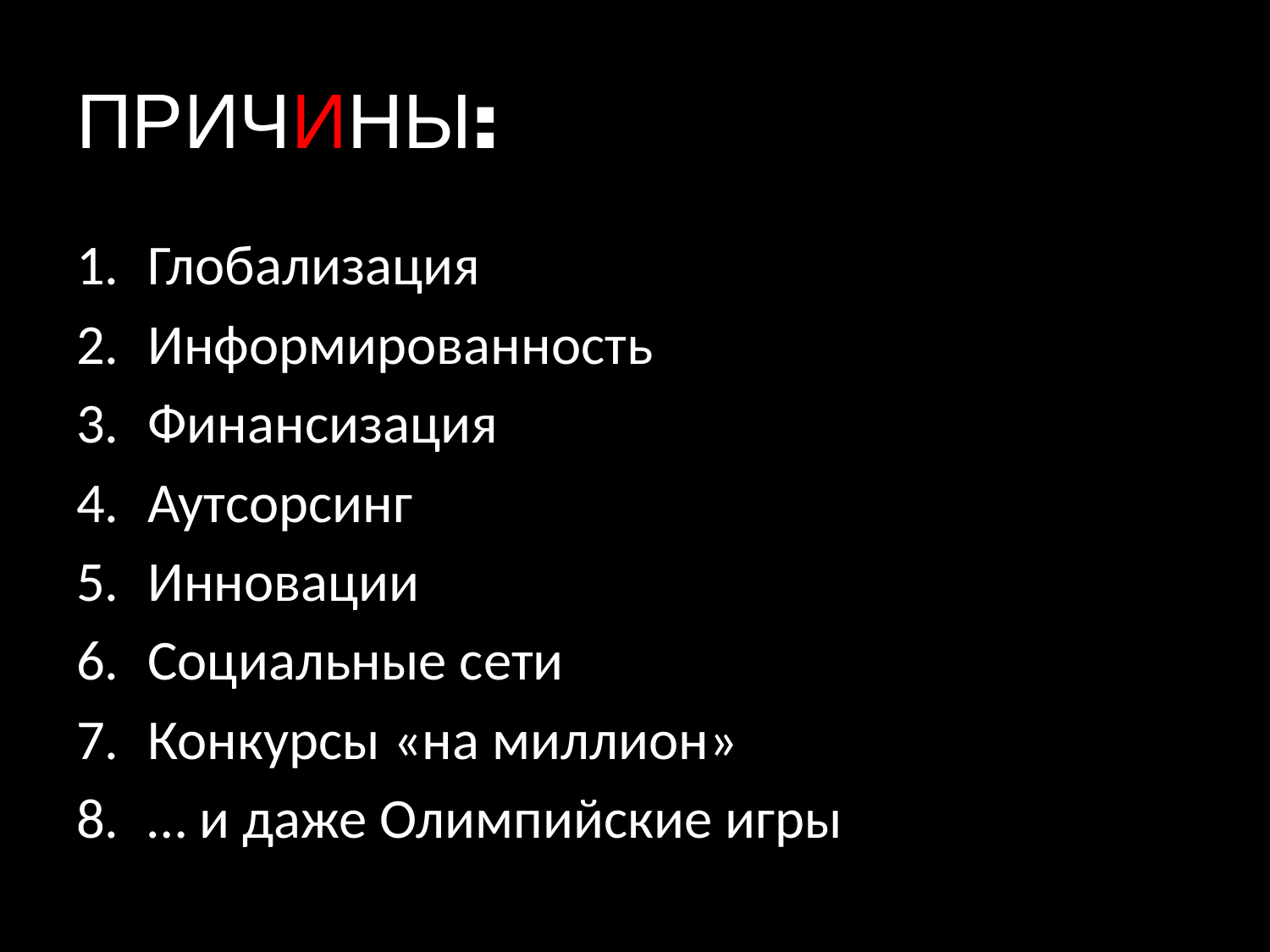

# ПРИЧИНЫ:
Глобализация
Информированность
Финансизация
Аутсорсинг
Инновации
Социальные сети
Конкурсы «на миллион»
… и даже Олимпийские игры